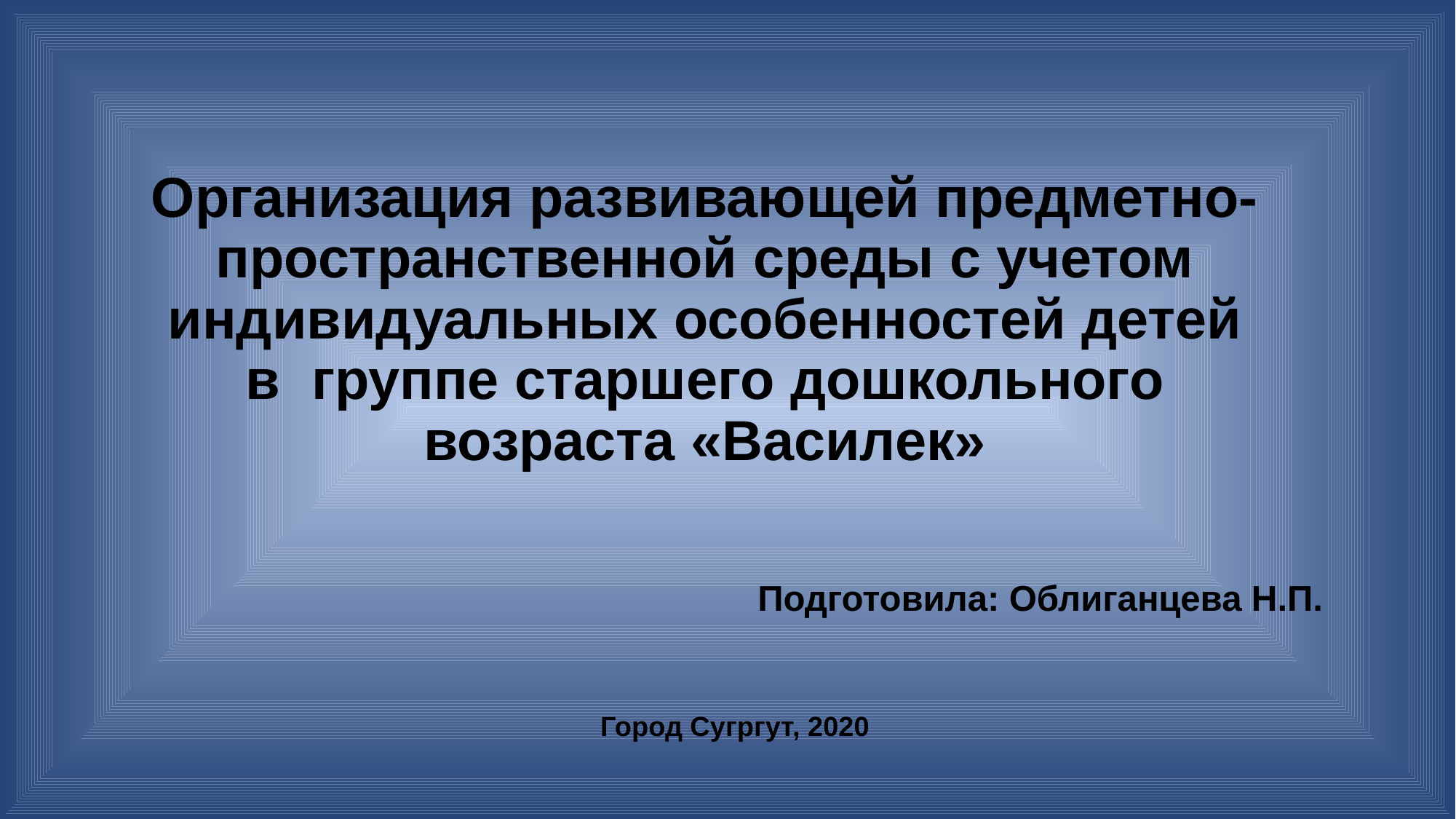

# Организация развивающей предметно-пространственной среды с учетом индивидуальных особенностей детей в  группе старшего дошкольного возраста «Василек»

Подготовила: Облиганцева Н.П.

Город Сугргут, 2020